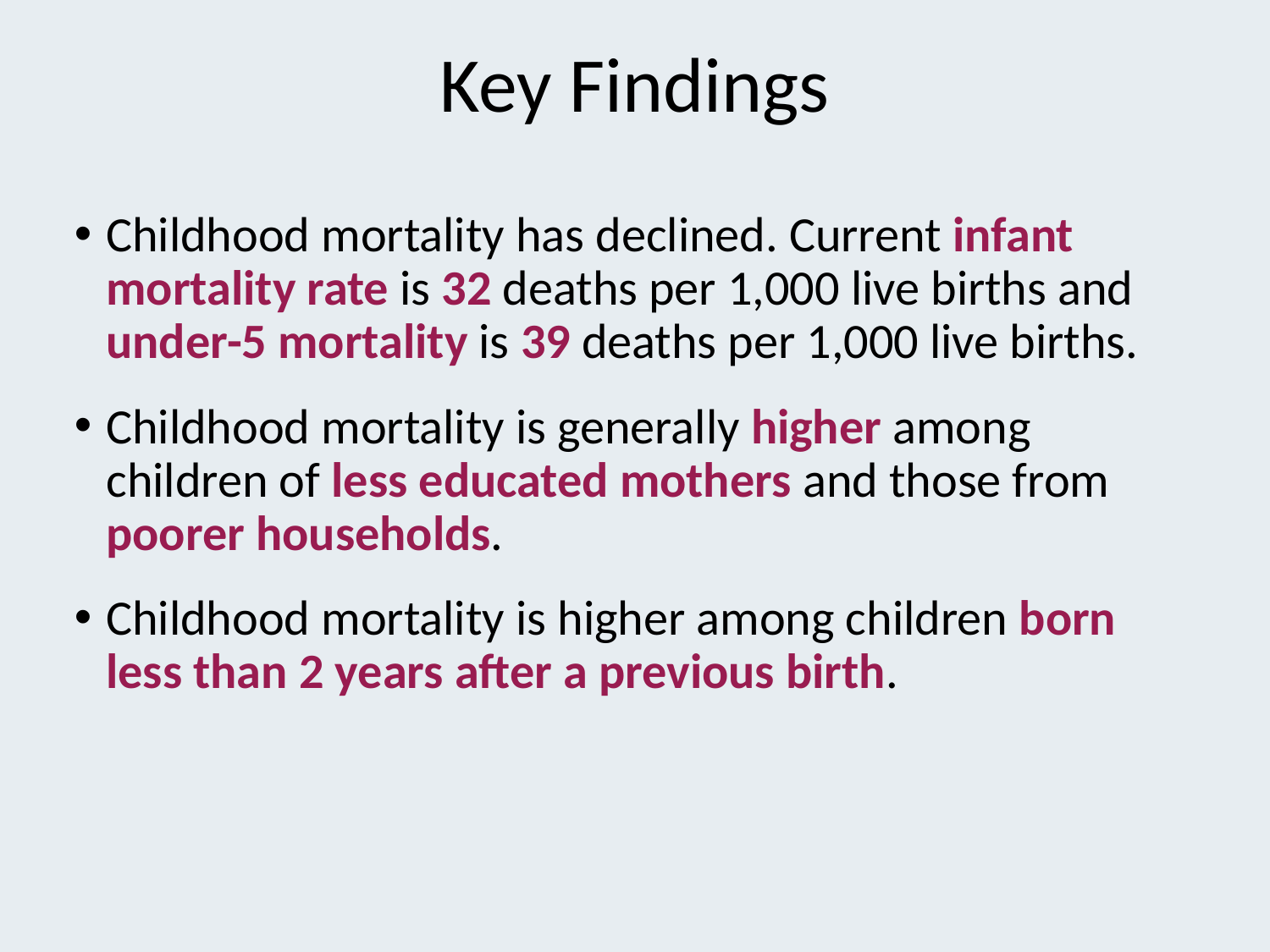

# Key Findings
Childhood mortality has declined. Current infant mortality rate is 32 deaths per 1,000 live births and under-5 mortality is 39 deaths per 1,000 live births.
Childhood mortality is generally higher among children of less educated mothers and those from poorer households.
Childhood mortality is higher among children born less than 2 years after a previous birth.